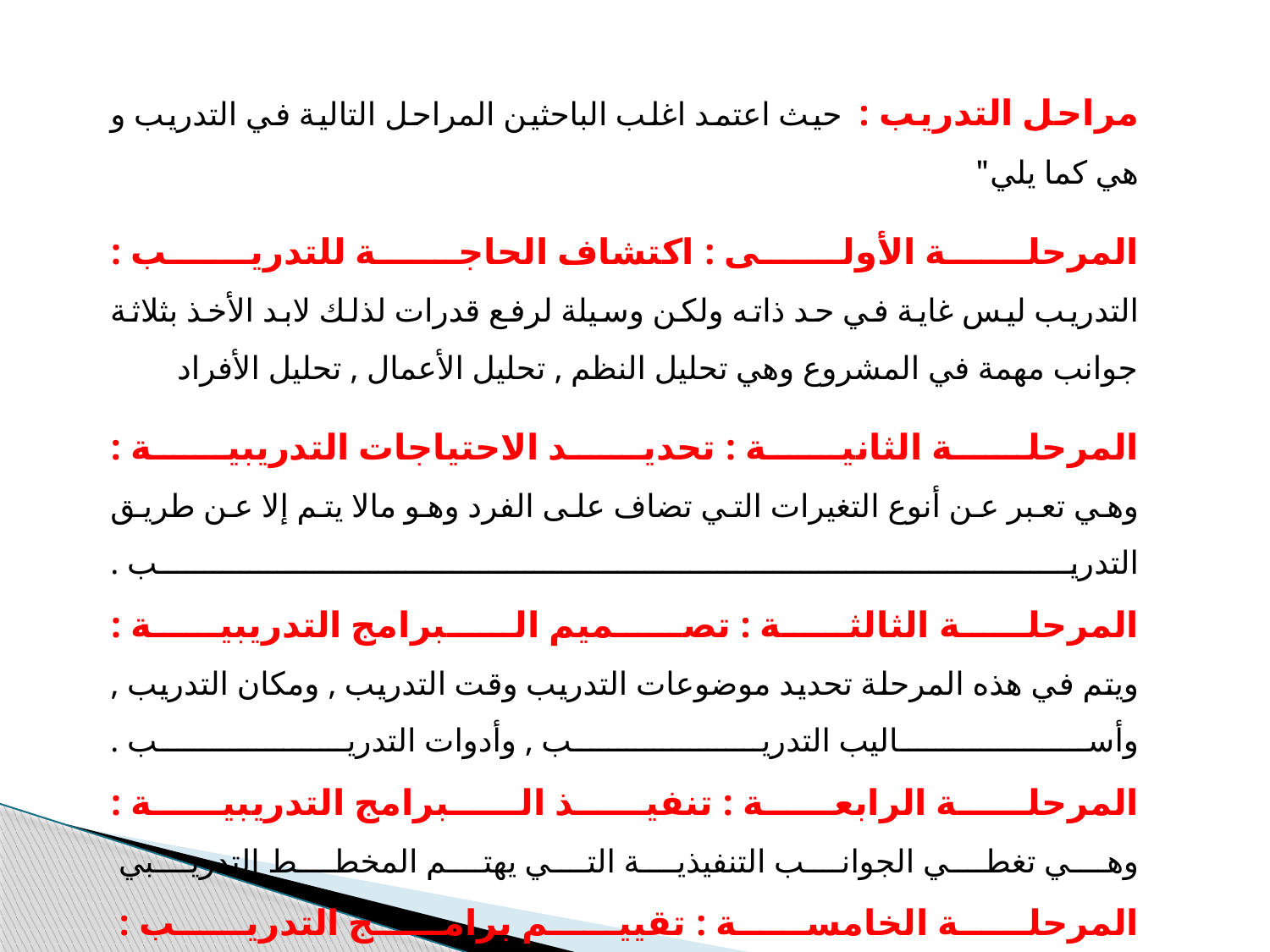

مراحل التدريب :  حيث اعتمد اغلب الباحثين المراحل التالية في التدريب و هي كما يلي"
المرحلة الأولى : اكتشاف الحاجة للتدريب :
التدريب ليس غاية في حد ذاته ولكن وسيلة لرفع قدرات لذلك لابد الأخذ بثلاثة جوانب مهمة في المشروع وهي تحليل النظم , تحليل الأعمال , تحليل الأفراد
المرحلة الثانية : تحديد الاحتياجات التدريبية :
وهي تعبر عن أنوع التغيرات التي تضاف على الفرد وهو مالا يتم إلا عن طريق التدريب .
المرحلة الثالثة : تصميم البرامج التدريبية :
ويتم في هذه المرحلة تحديد موضوعات التدريب وقت التدريب , ومكان التدريب , وأساليب التدريب , وأدوات التدريب .
المرحلة الرابعة : تنفيذ البرامج التدريبية :
وهي تغطي الجوانب التنفيذية التي يهتم المخطط التدريبي
المرحلة الخامسة : تقييم برامج التدريب :
يقضي هذا التقييم للبرنامج للتأكد من أن يسير في طريقة الصحيح  ( موسى ، موقع الكتروني )